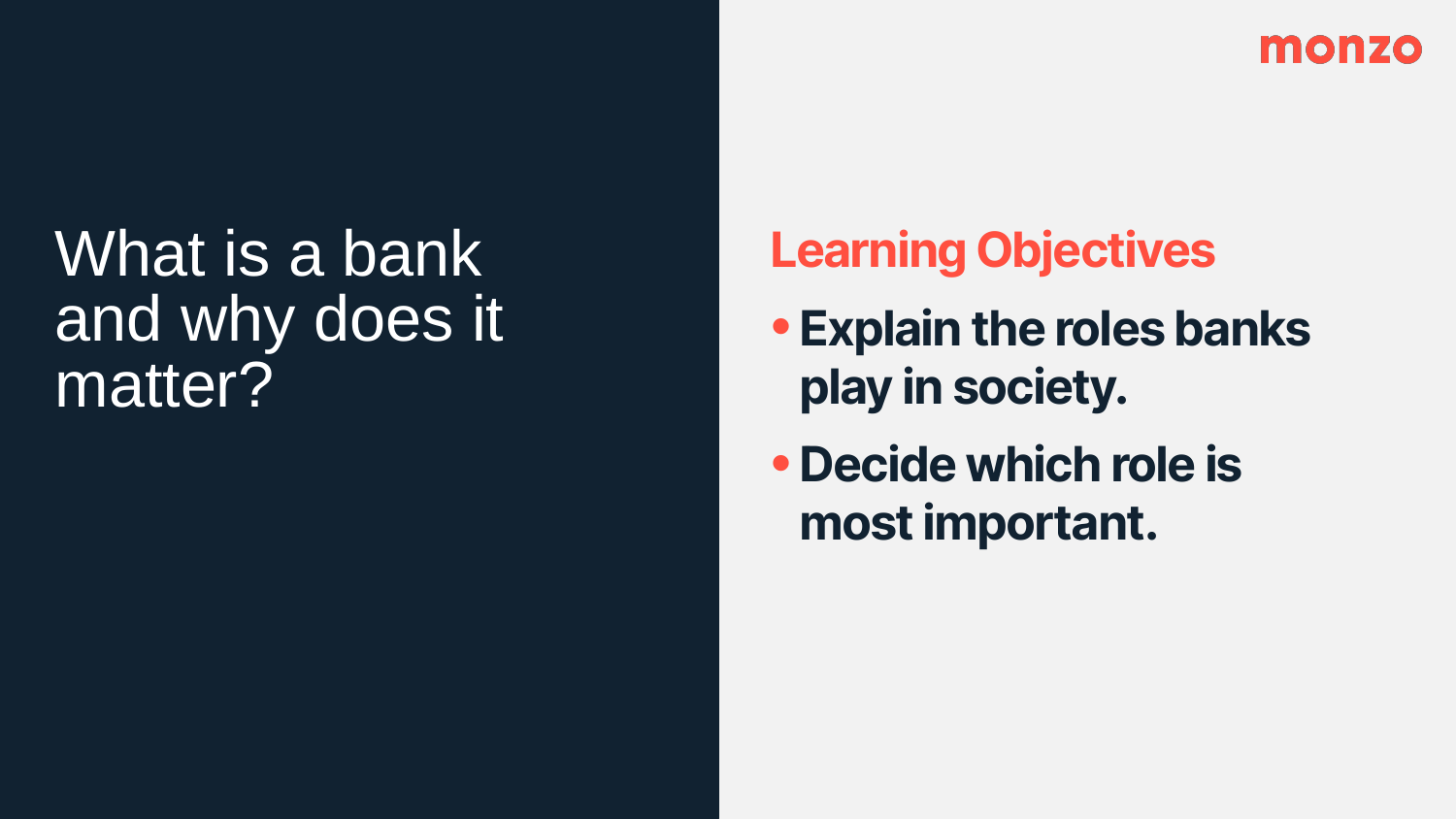

Learning Objectives
Explain the roles banks play in society.
Decide which role is most important.
# What is a bank and why does it matter?